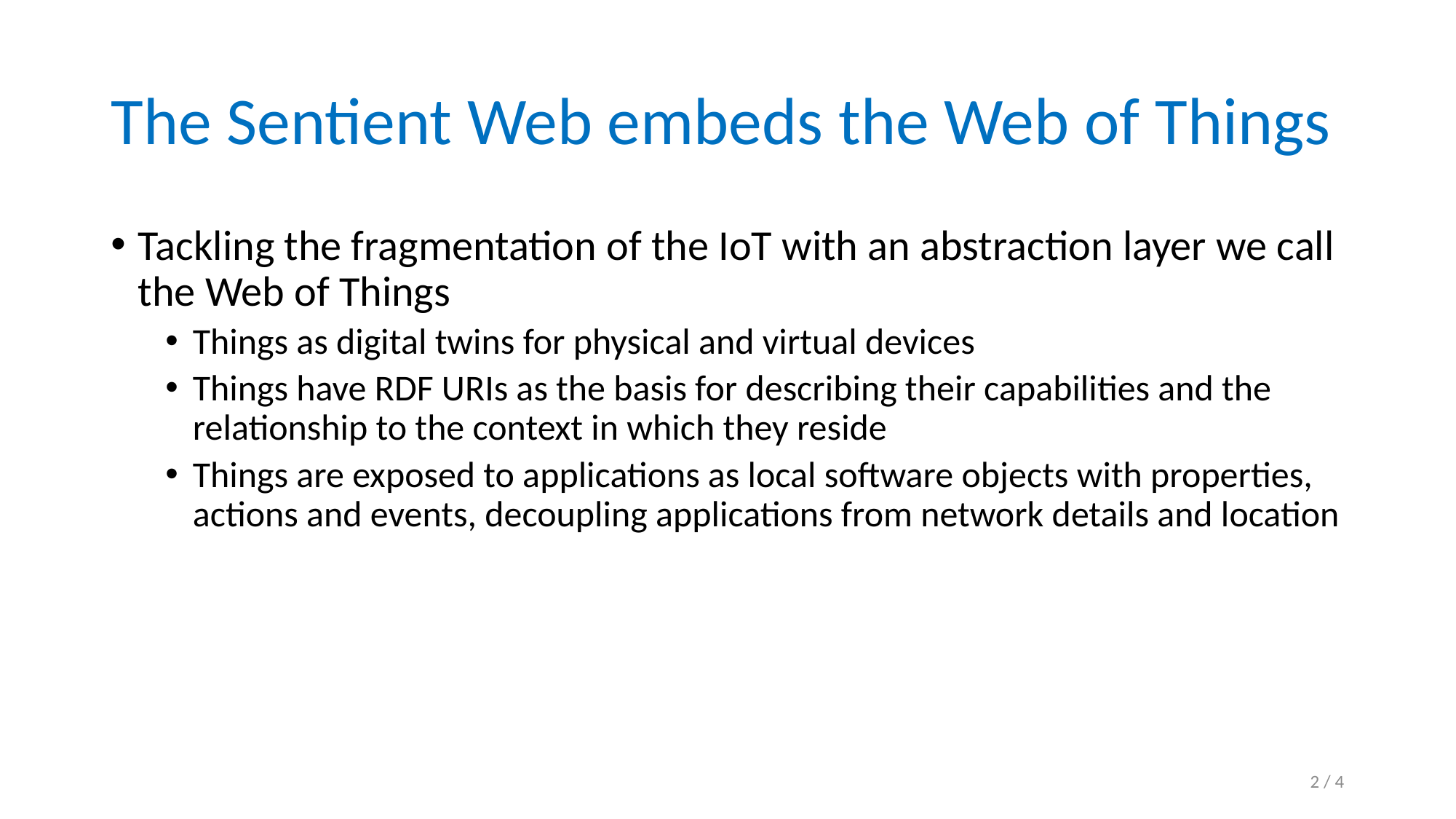

# The Sentient Web embeds the Web of Things
Tackling the fragmentation of the IoT with an abstraction layer we call the Web of Things
Things as digital twins for physical and virtual devices
Things have RDF URIs as the basis for describing their capabilities and the relationship to the context in which they reside
Things are exposed to applications as local software objects with properties, actions and events, decoupling applications from network details and location
2 / 4